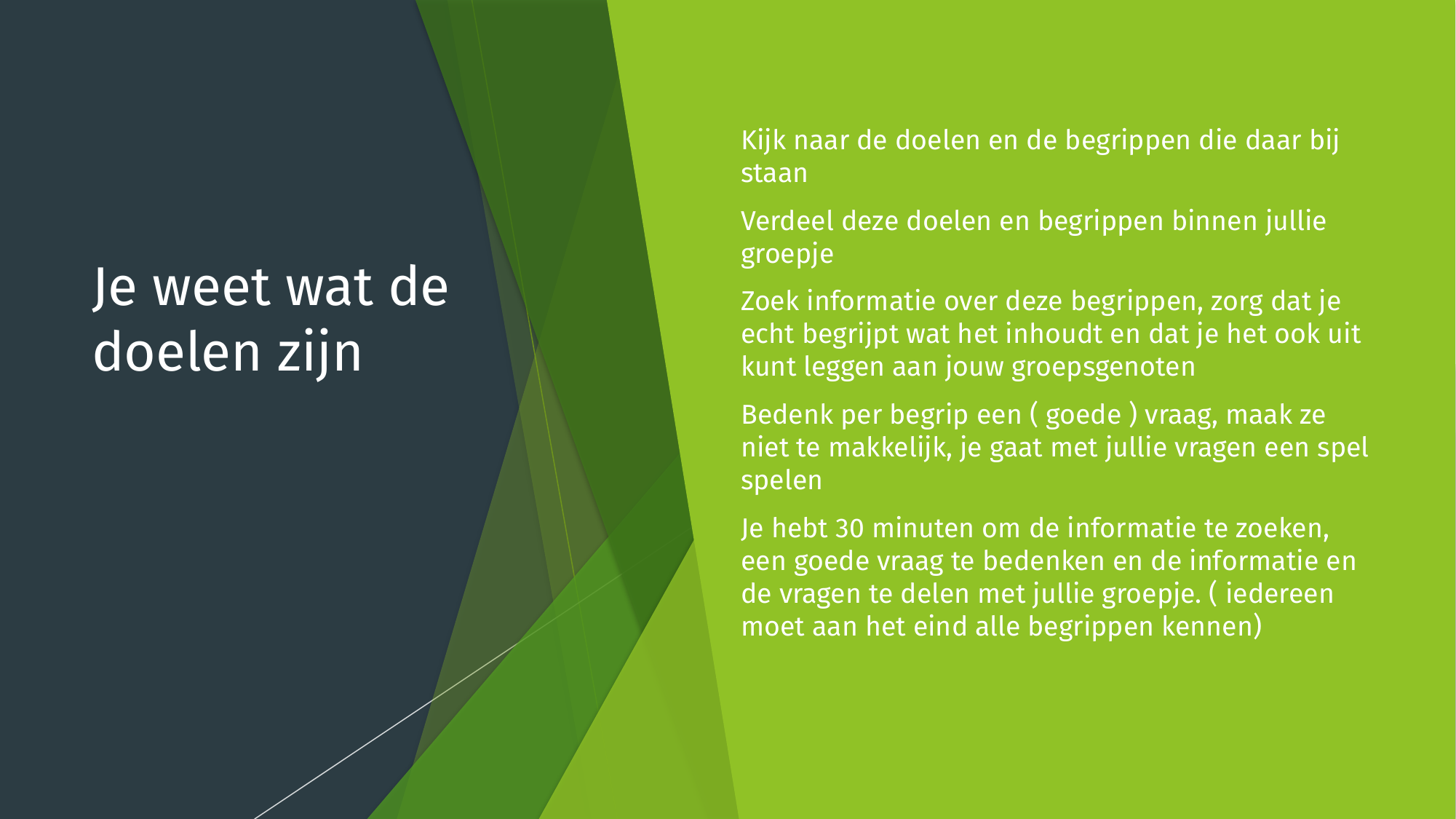

# Je weet wat de doelen zijn
Kijk naar de doelen en de begrippen die daar bij staan
Verdeel deze doelen en begrippen binnen jullie groepje
Zoek informatie over deze begrippen, zorg dat je echt begrijpt wat het inhoudt en dat je het ook uit kunt leggen aan jouw groepsgenoten
Bedenk per begrip een ( goede ) vraag, maak ze niet te makkelijk, je gaat met jullie vragen een spel spelen
Je hebt 30 minuten om de informatie te zoeken, een goede vraag te bedenken en de informatie en de vragen te delen met jullie groepje. ( iedereen moet aan het eind alle begrippen kennen)